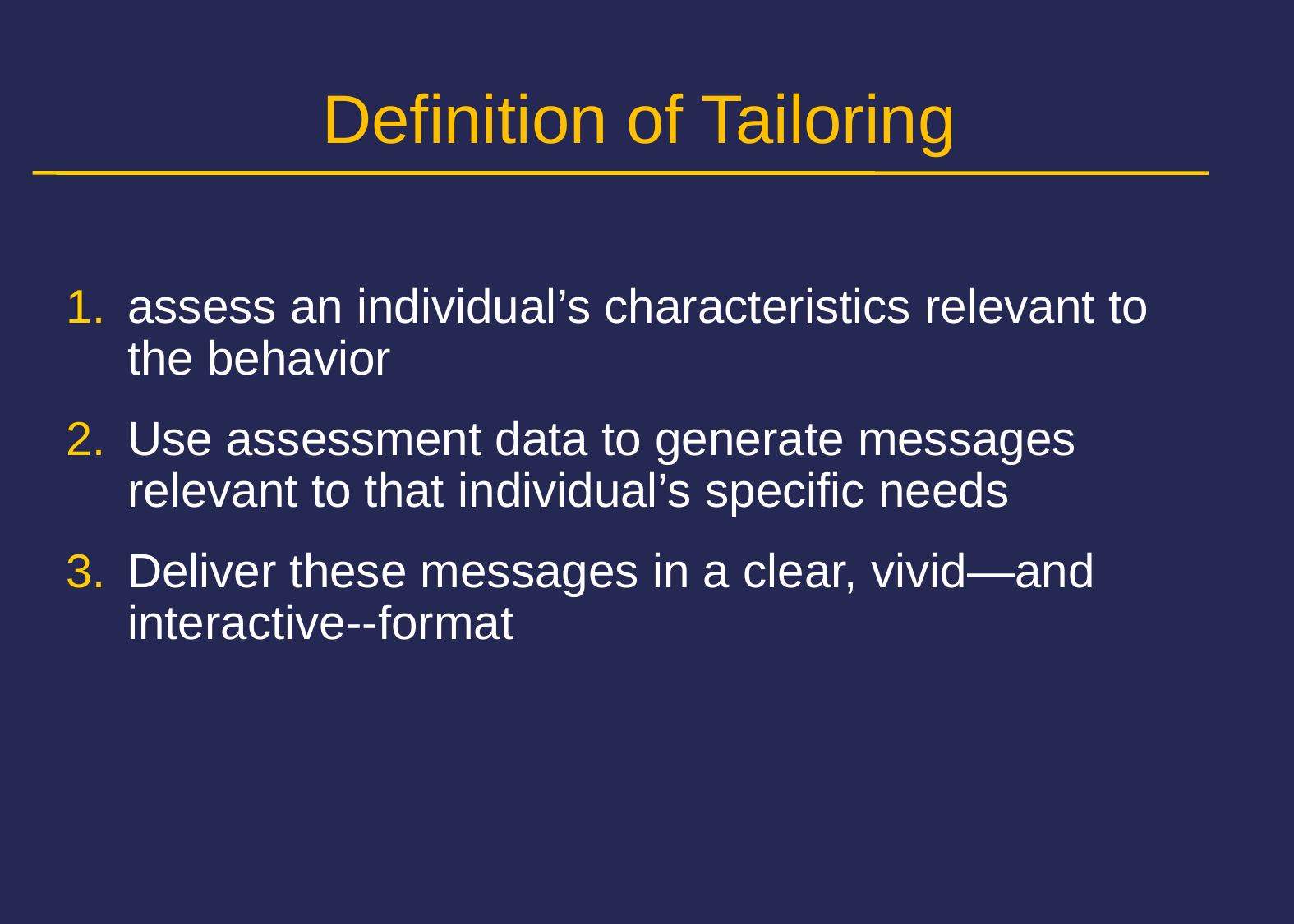

# Definition of Tailoring

assess an individual’s characteristics relevant to the behavior
Use assessment data to generate messages relevant to that individual’s specific needs
Deliver these messages in a clear, vivid—and  interactive--format